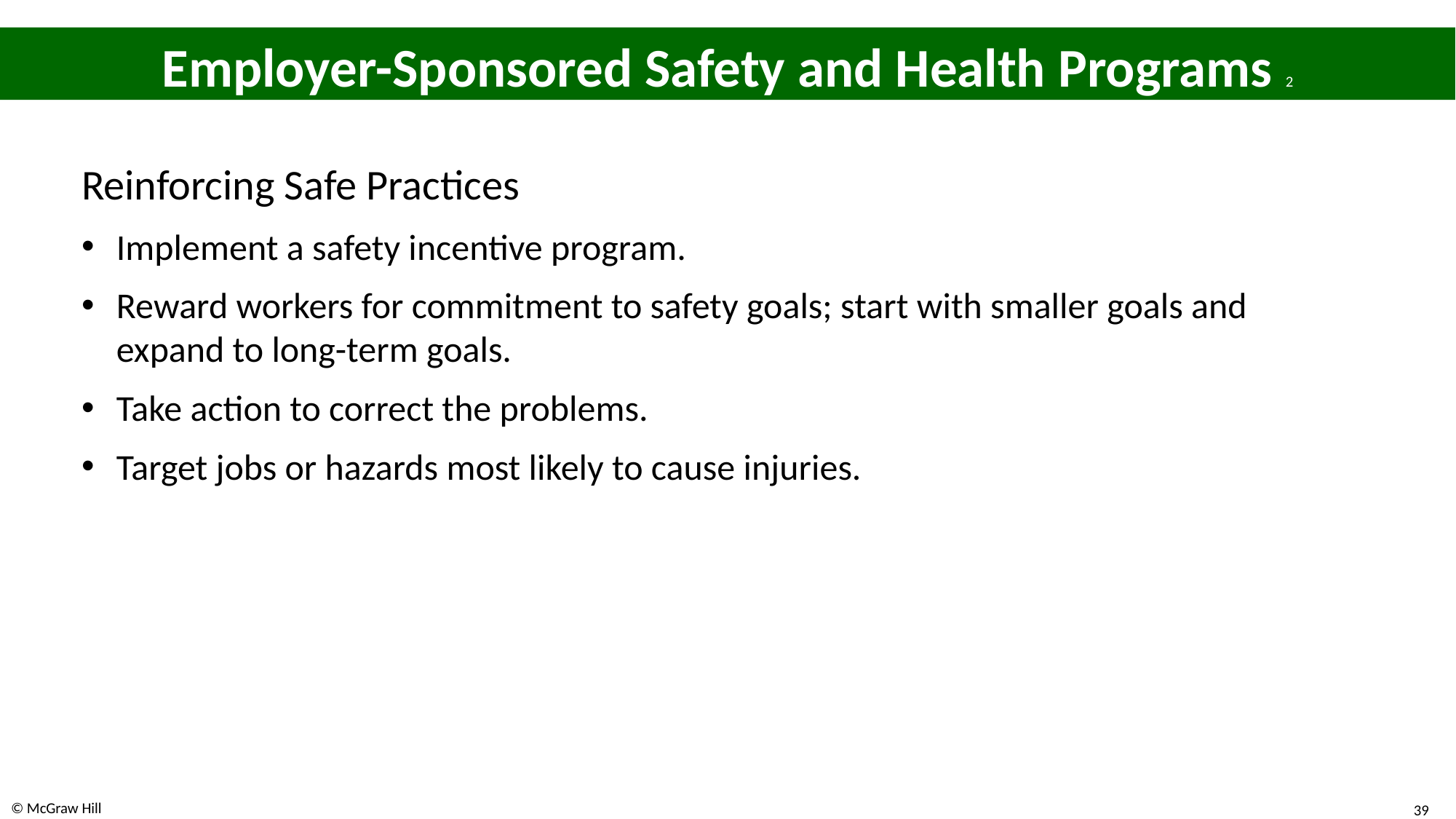

# Employer-Sponsored Safety and Health Programs 2
Reinforcing Safe Practices
Implement a safety incentive program.
Reward workers for commitment to safety goals; start with smaller goals and expand to long-term goals.
Take action to correct the problems.
Target jobs or hazards most likely to cause injuries.